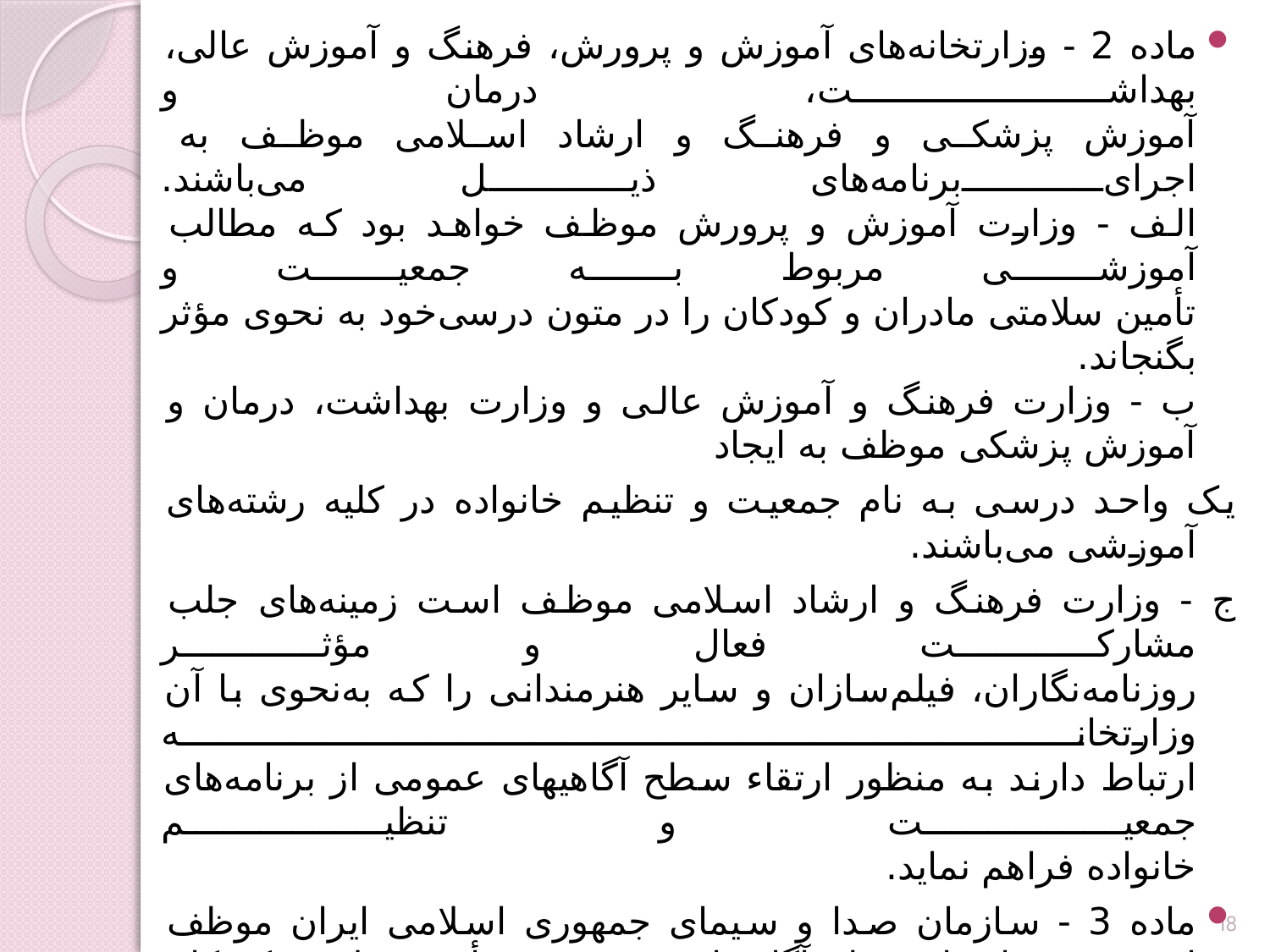

‌ماده 2 - وزارتخانه‌های آموزش و پرورش، فرهنگ و آموزش عالی، بهداشت، درمان و
آموزش پزشکی و فرهنگ و ارشاد اسلامی موظف به اجرای‌برنامه‌های ذیل می‌باشند.
‌الف - وزارت آموزش و پرورش موظف خواهد بود که مطالب آموزشی مربوط به جمعیت و
تأمین سلامتی مادران و کودکان را در متون درسی‌خود به نحوی مؤثر بگنجاند.
ب - وزارت فرهنگ و آموزش عالی و وزارت بهداشت، درمان و آموزش پزشکی موظف به ایجاد
	یک واحد درسی به نام جمعیت و تنظیم خانواده‌ در کلیه رشته‌های آموزشی می‌باشند.
	ج - وزارت فرهنگ و ارشاد اسلامی موظف است زمینه‌های جلب مشارکت فعال و مؤثر
روزنامه‌نگاران، فیلم‌سازان و سایر هنرمندانی را که به‌نحوی با آن وزارتخانه
ارتباط دارند به منظور ارتقاء سطح آگاهیهای عمومی از برنامه‌های جمعیت و تنظیم
خانواده فراهم نماید.
ماده 3 - سازمان صدا و سیمای جمهوری اسلامی ایران موظف است جهت ارتقاء سطح آگاهیهای عمومی در تأمین سلامت کودکان و مادران و‌جمعیت برنامه‌های آموزشی رادیویی و تلویزیونی به طور مستقیم و غیر مستقیم تهیه و پخش نماید.
‌ماده 4 - هزینه‌های ناشی از مواد 2 و 3 از محل کاهش هزینه‌های دولت که با اجراء ماده 1 این قانون حاصل می‌شود تأمین خواهد شد.
‌قانون فوق مشتمل بر چهار ماده و دو تبصره در جلسه روز یکشنبه بیست و ششم اردیبهشت ماه یک هزار و سیصد و هفتاد و دو مجلس شورای‌اسلامی تصویب و در تاریخ 1372.3.2 به تأیید شورای نگهبان رسیده است.
			رئیس مجلس شورای اسلامی - علی‌اکبر ناطق نوری

18